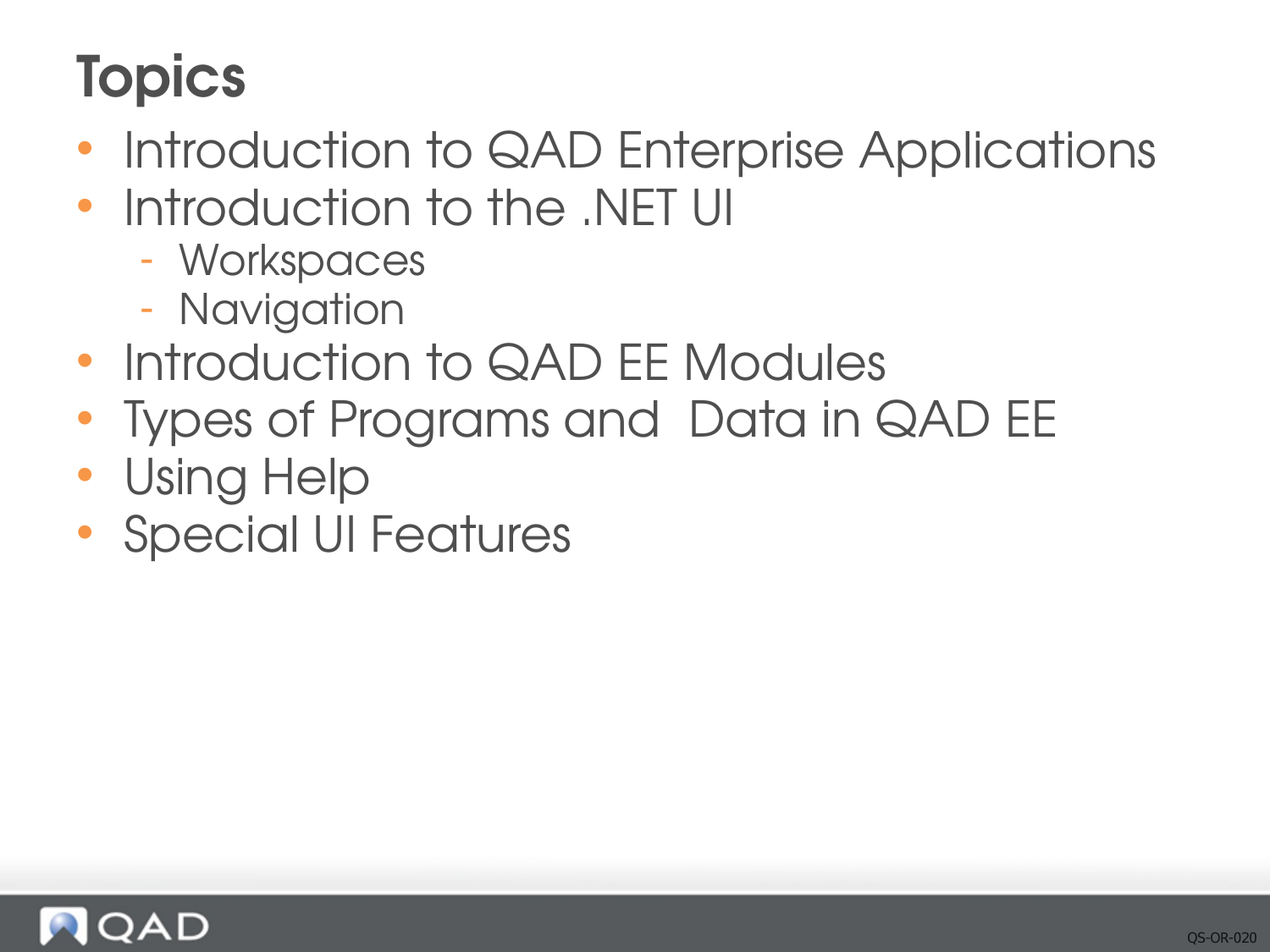

# Topics
Introduction to QAD Enterprise Applications
Introduction to the .NET UI
Workspaces
Navigation
Introduction to QAD EE Modules
Types of Programs and  Data in QAD EE
Using Help
Special UI Features

QS-OR-020